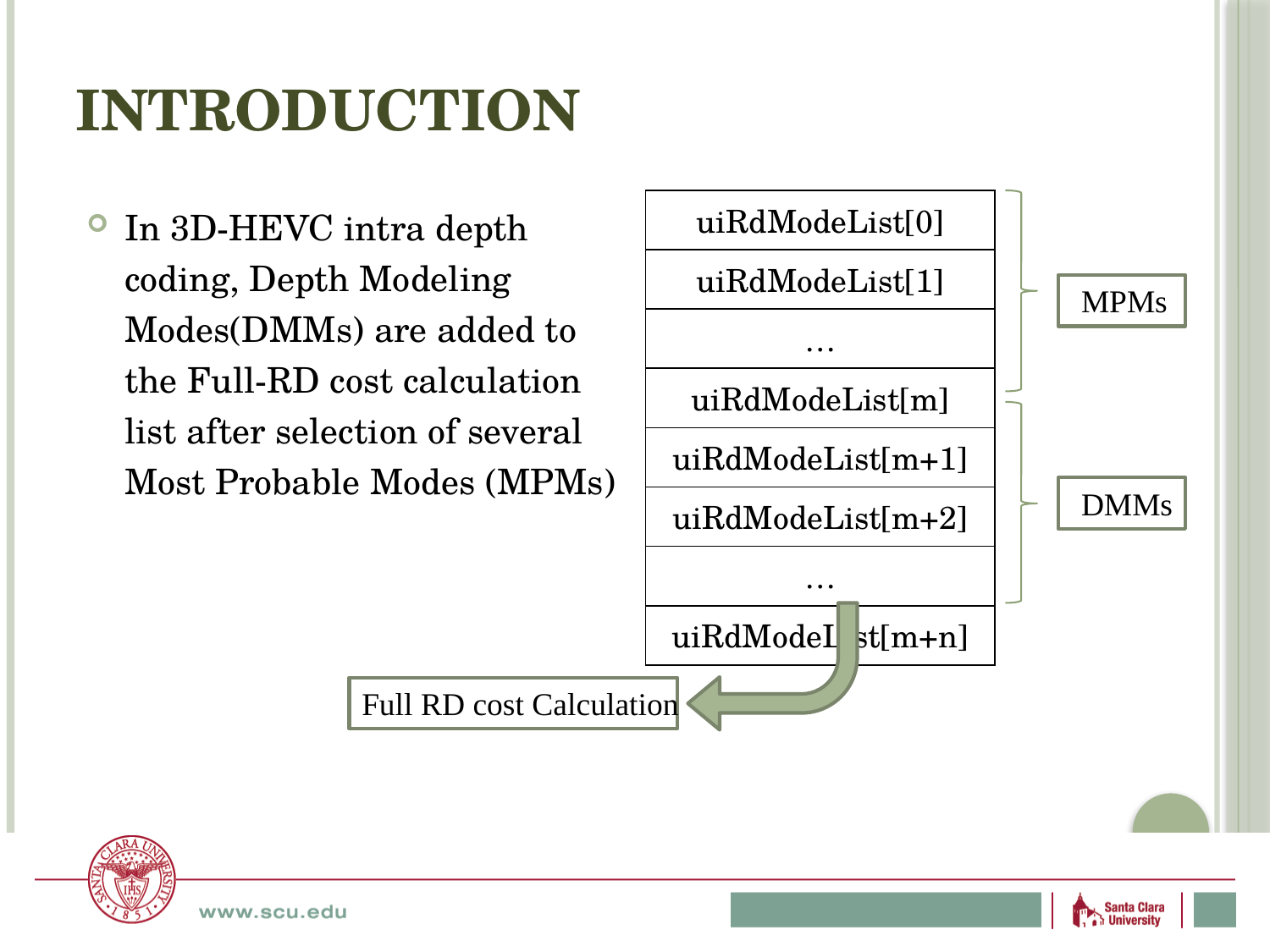

# Introduction
In 3D-HEVC intra depth coding, Depth Modeling Modes(DMMs) are added to the Full-RD cost calculation list after selection of several Most Probable Modes (MPMs)
| uiRdModeList[0] |
| --- |
| uiRdModeList[1] |
| … |
| uiRdModeList[m] |
| uiRdModeList[m+1] |
| uiRdModeList[m+2] |
| … |
| uiRdModeList[m+n] |

MPMs

DMMs

Full RD cost Calculation